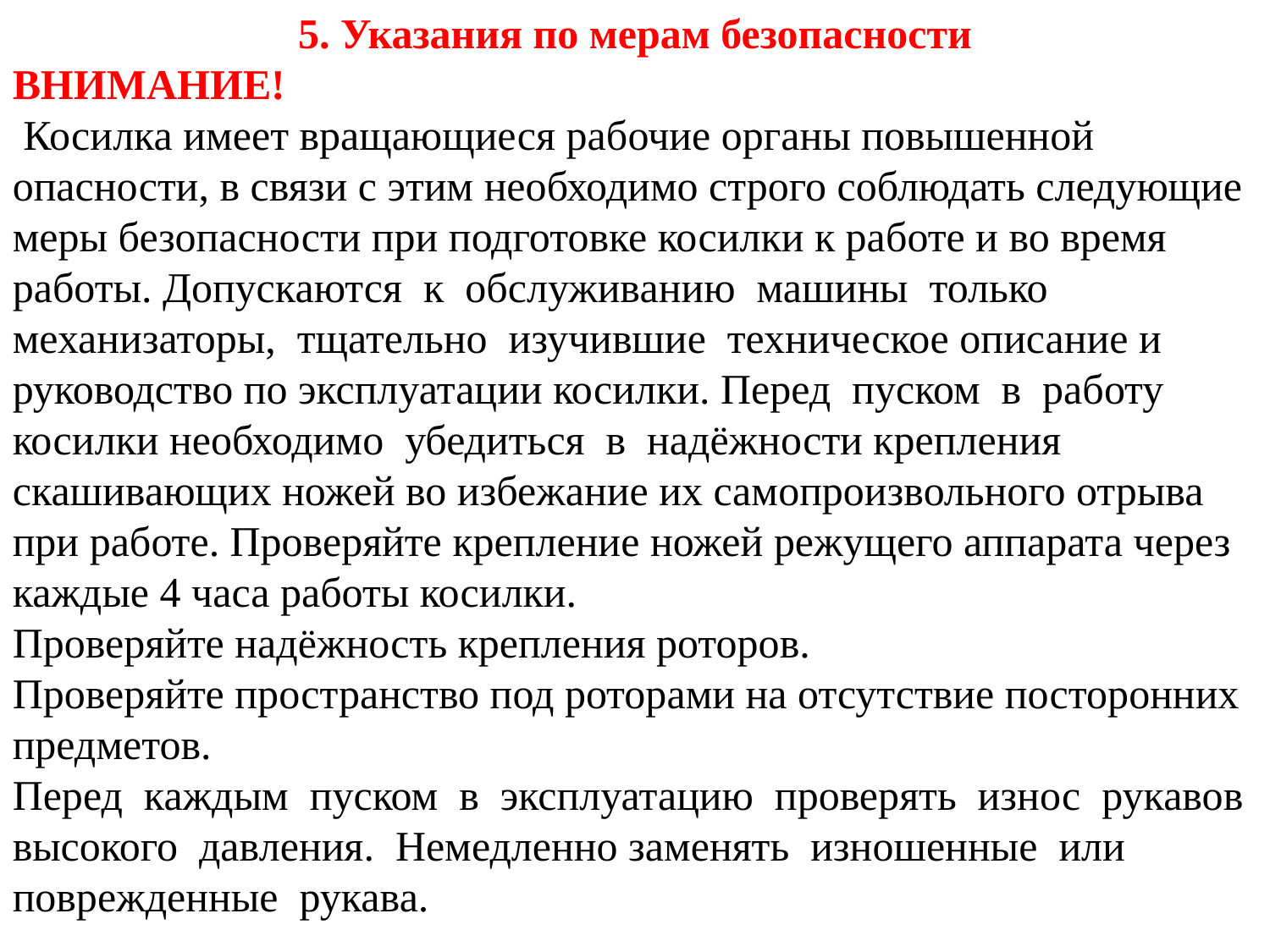

5. Указания по мерам безопасности
ВНИМАНИЕ!
 Косилка имеет вращающиеся рабочие органы повышенной опасности, в связи с этим необходимо строго соблюдать следующие меры безопасности при подготовке косилки к работе и во время работы. Допускаются  к  обслуживанию  машины  только  механизаторы,  тщательно  изучившие  техническое описание и руководство по эксплуатации косилки. Перед  пуском  в  работу косилки необходимо  убедиться  в  надёжности крепления  скашивающих ножей во избежание их самопроизвольного отрыва при работе. Проверяйте крепление ножей режущего аппарата через каждые 4 часа работы косилки.
Проверяйте надёжность крепления роторов.
Проверяйте пространство под роторами на отсутствие посторонних предметов.
Перед  каждым  пуском  в  эксплуатацию  пpовеpять  износ  рукавов  высокого  давления.  Немедленно заменять  изношенные  или  поврежденные  рукава.